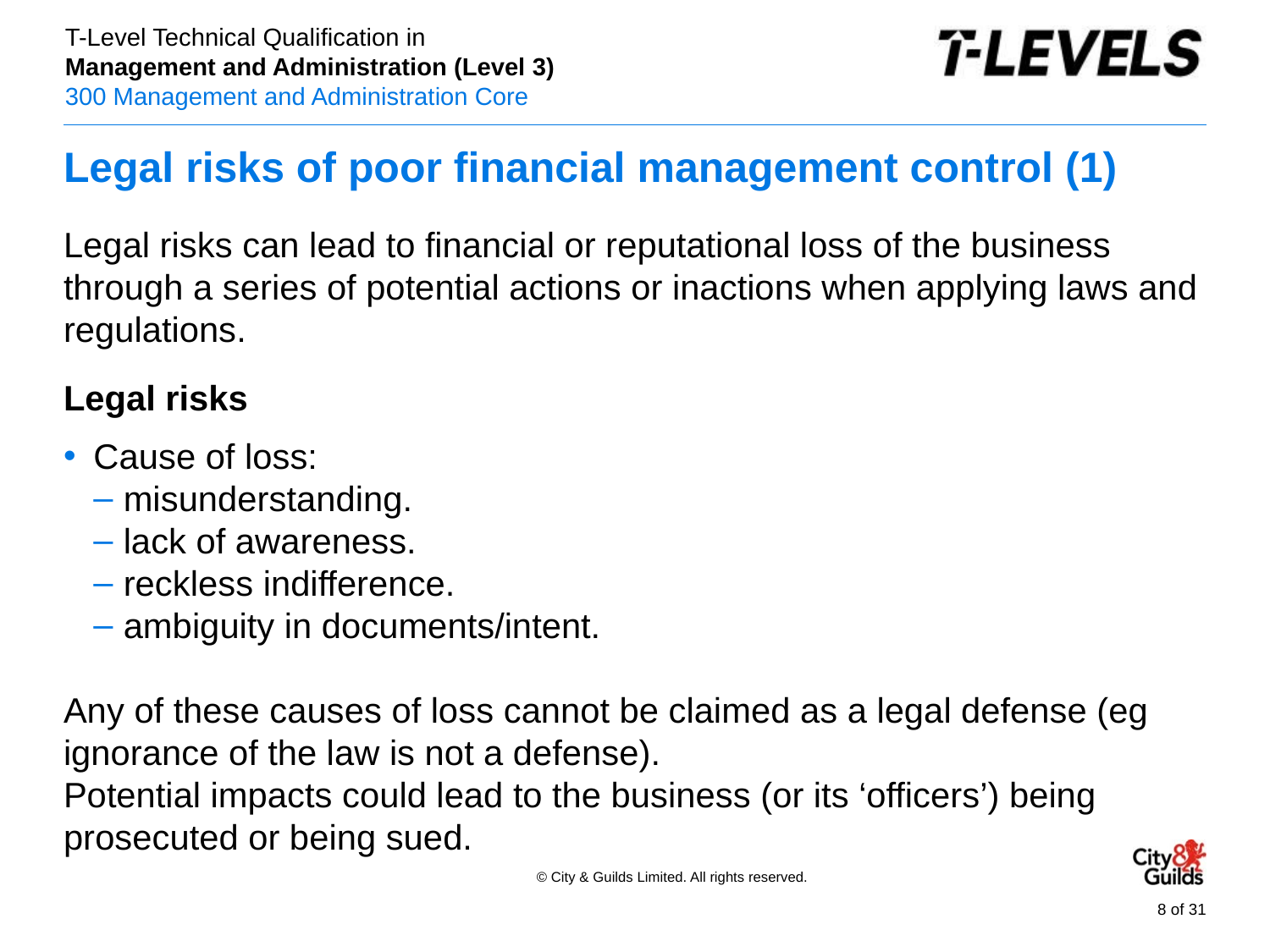

# Legal risks of poor financial management control (1)
Legal risks can lead to financial or reputational loss of the business through a series of potential actions or inactions when applying laws and regulations.
Legal risks
Cause of loss:
misunderstanding.
lack of awareness.
reckless indifference.
ambiguity in documents/intent.

Any of these causes of loss cannot be claimed as a legal defense (eg ignorance of the law is not a defense).
Potential impacts could lead to the business (or its ‘officers’) being prosecuted or being sued.